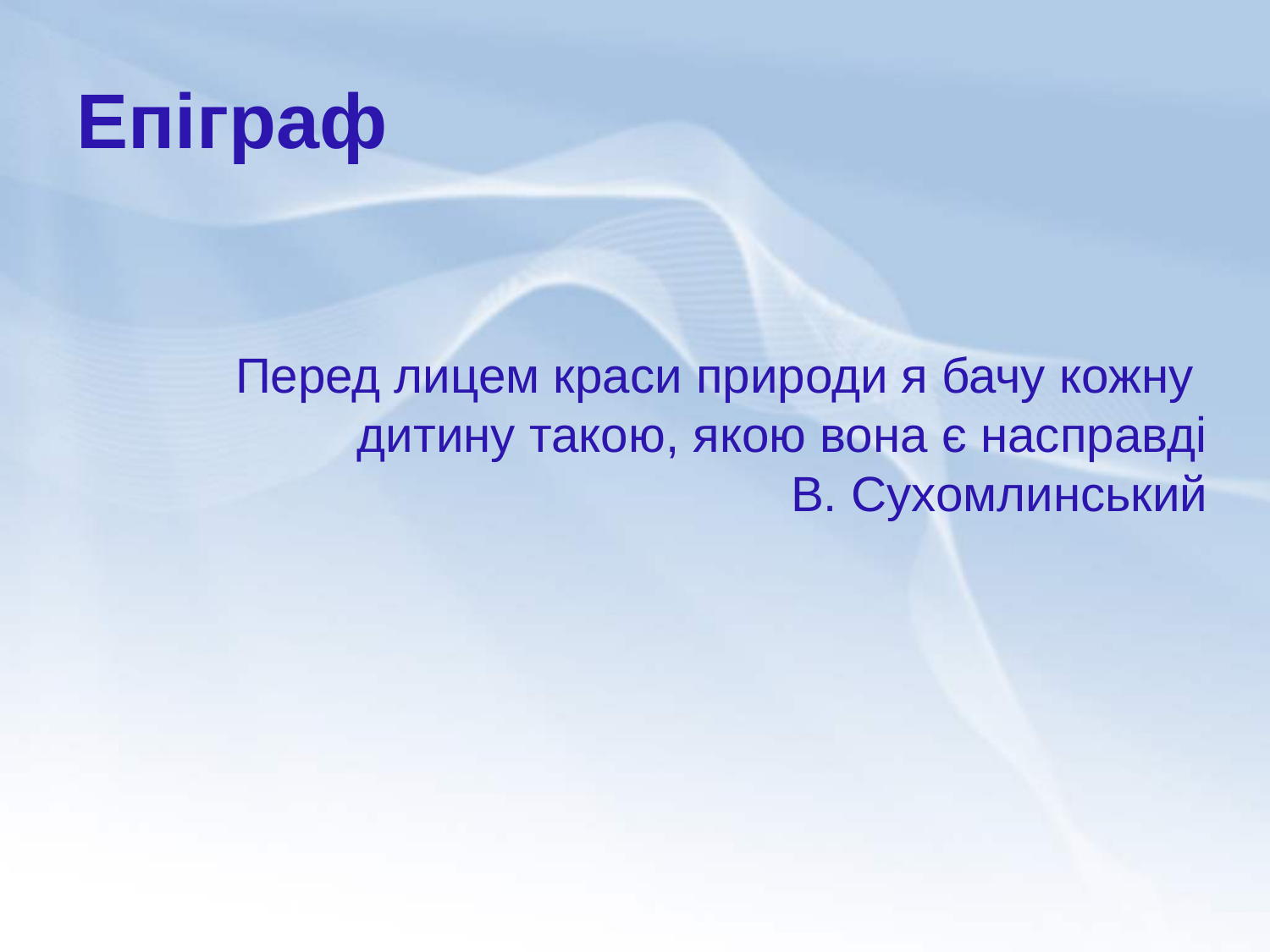

# Епіграф
Перед лицем краси природи я бачу кожну
дитину такою, якою вона є насправді
В. Сухомлинський